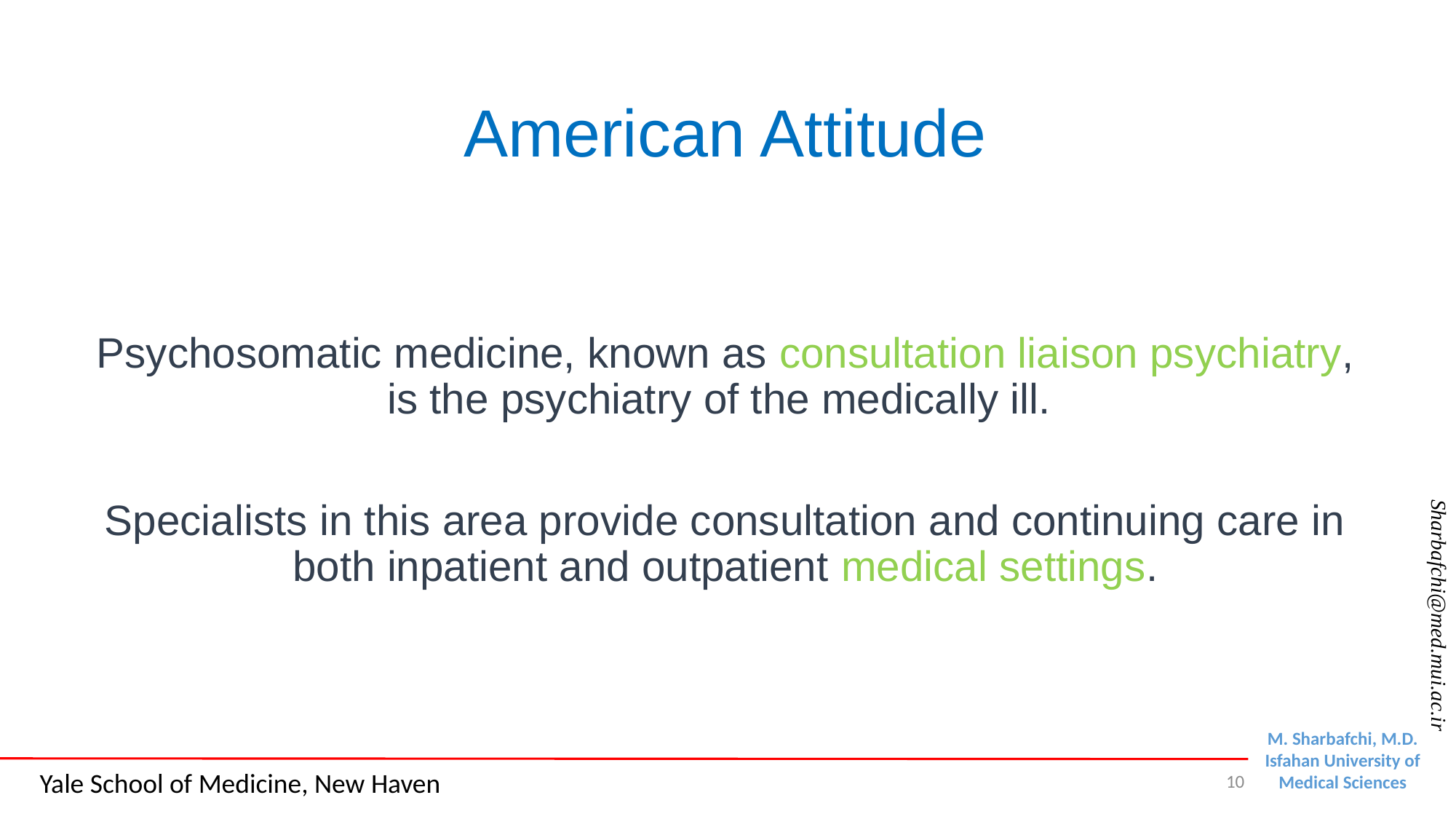

# American Attitude

Psychosomatic medicine, known as consultation liaison psychiatry, is the psychiatry of the medically ill.

Specialists in this area provide consultation and continuing care in both inpatient and outpatient medical settings.
10
Yale School of Medicine, New Haven